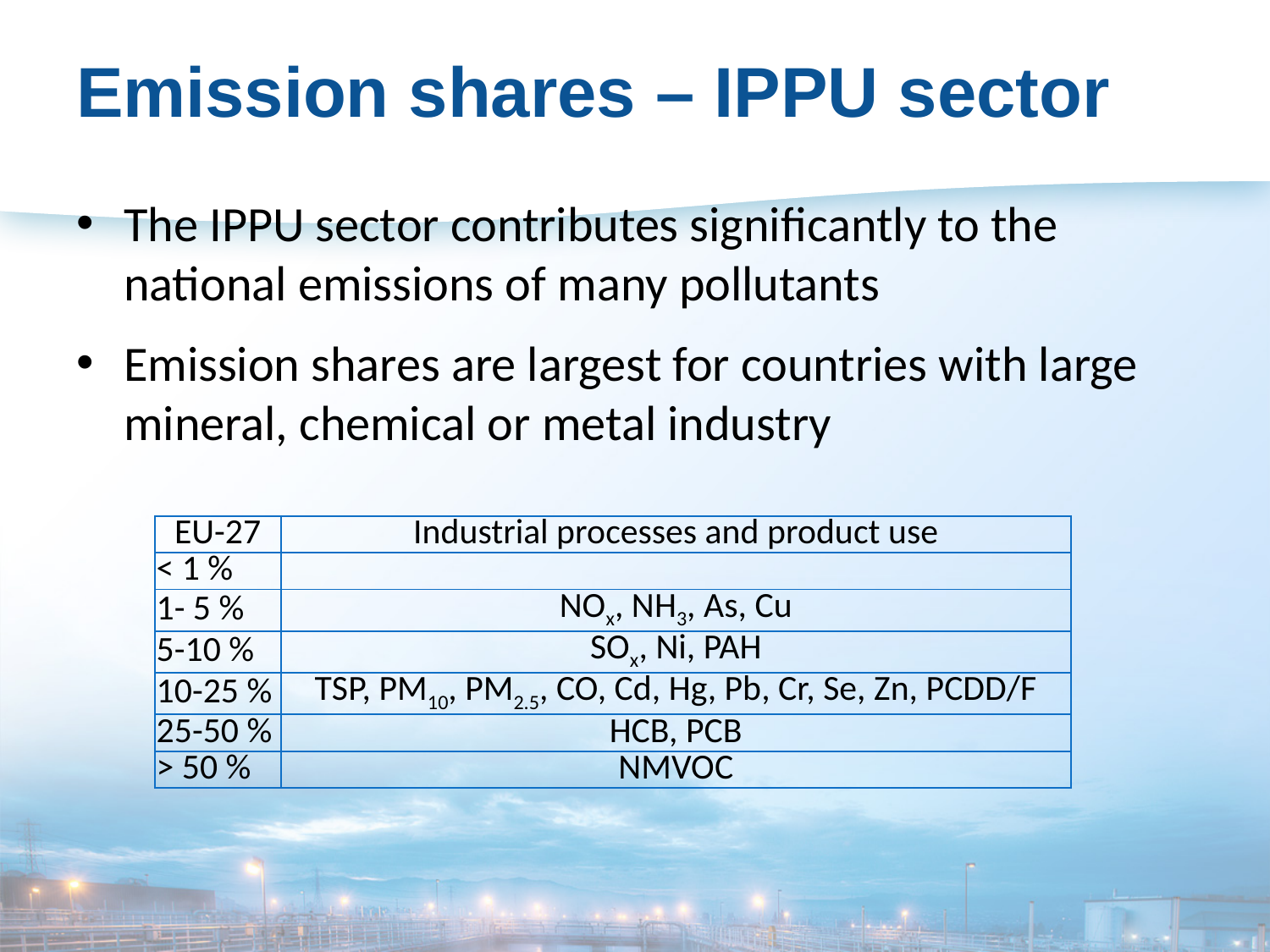

# Emission shares – IPPU sector
The IPPU sector contributes significantly to the national emissions of many pollutants
Emission shares are largest for countries with large mineral, chemical or metal industry
| EU-27 | Industrial processes and product use |
| --- | --- |
| < 1 % |  |
| 1- 5 % | NOx, NH3, As, Cu |
| 5-10 % | SOx, Ni, PAH |
| 10-25 % | TSP, PM10, PM2.5, CO, Cd, Hg, Pb, Cr, Se, Zn, PCDD/F |
| 25-50 % | HCB, PCB |
| > 50 % | NMVOC |